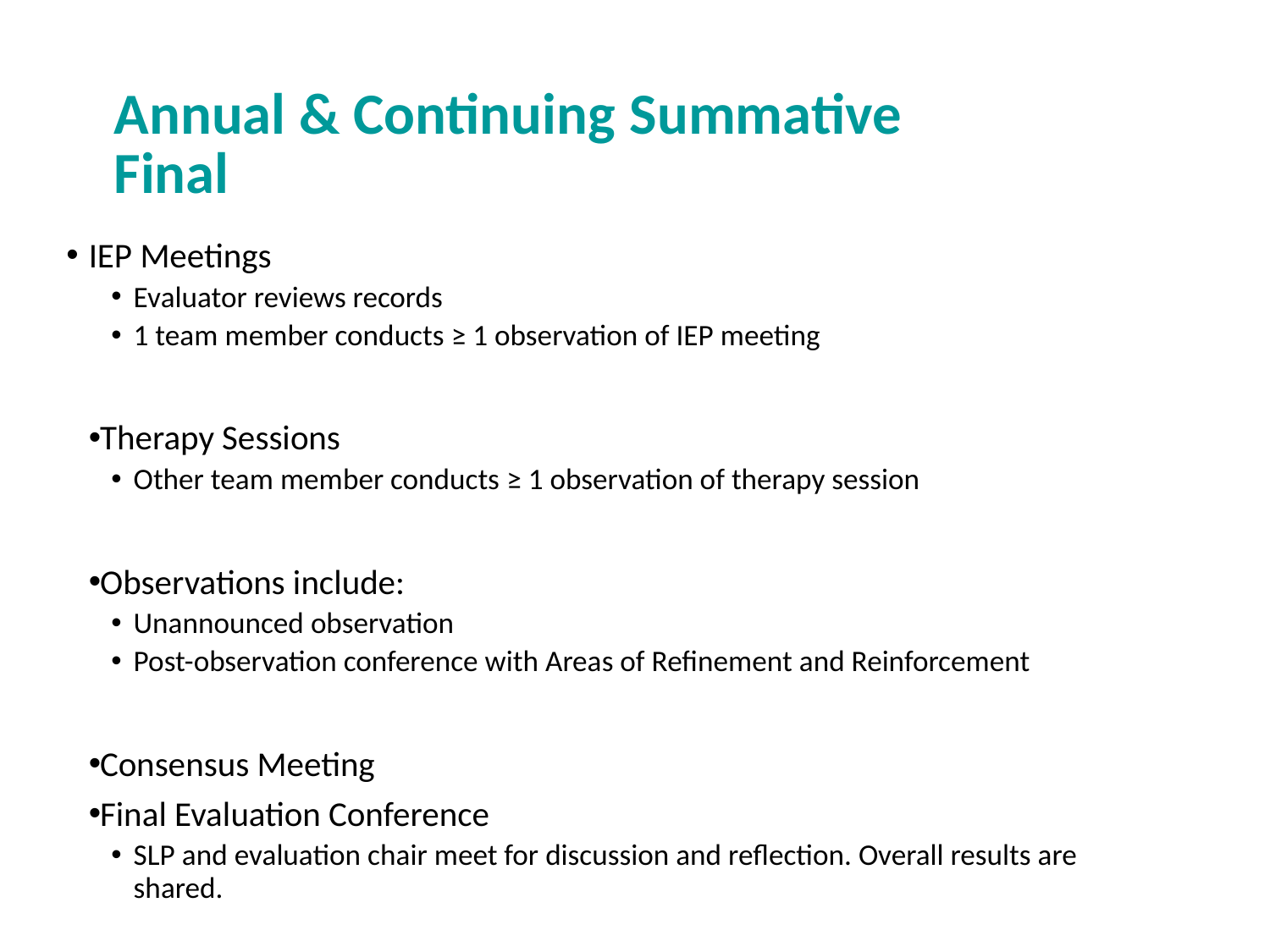

# Annual & Continuing Summative Final
IEP Meetings
Evaluator reviews records
1 team member conducts ≥ 1 observation of IEP meeting

Therapy Sessions
Other team member conducts ≥ 1 observation of therapy session

Observations include:
Unannounced observation
Post-observation conference with Areas of Refinement and Reinforcement

Consensus Meeting
Final Evaluation Conference
SLP and evaluation chair meet for discussion and reflection. Overall results are shared.